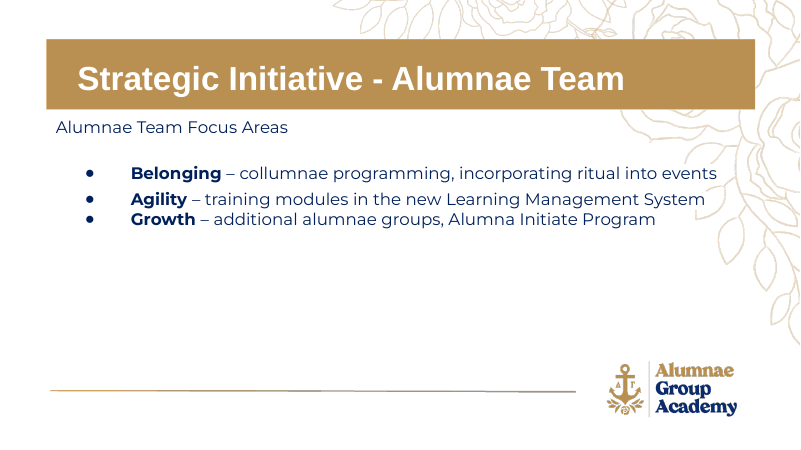

Strategic Initiative - Alumnae Team
Alumnae Team Focus Areas

Belonging – collumnae programming, incorporating ritual into events
Agility – training modules in the new Learning Management System
Growth – additional alumnae groups, Alumna Initiate Program